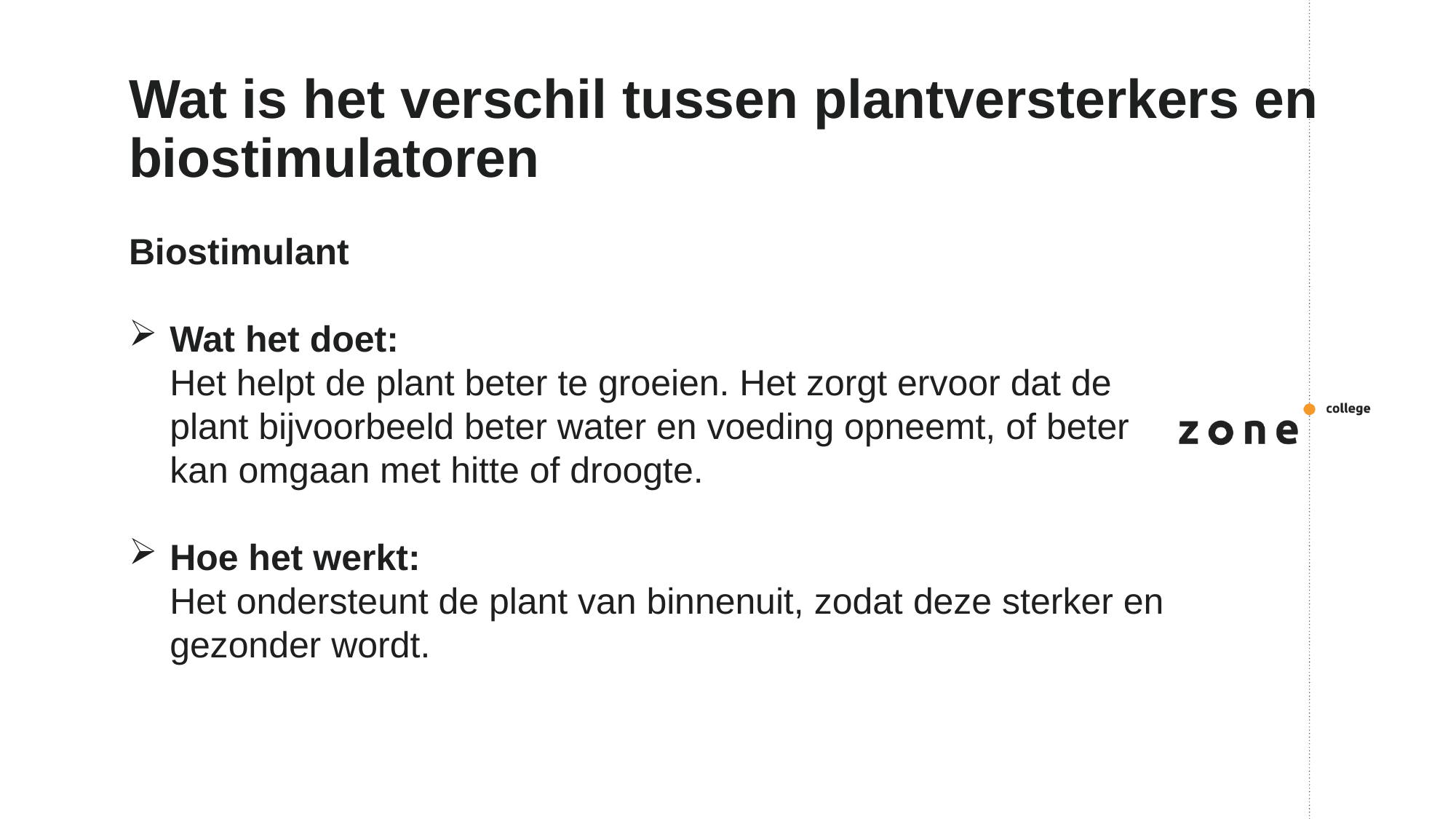

# Wat is het verschil tussen plantversterkers en biostimulatoren
Biostimulant

Wat het doet:
Het helpt de plant beter te groeien. Het zorgt ervoor dat de plant bijvoorbeeld beter water en voeding opneemt, of beter kan omgaan met hitte of droogte.

Hoe het werkt:
Het ondersteunt de plant van binnenuit, zodat deze sterker en gezonder wordt.